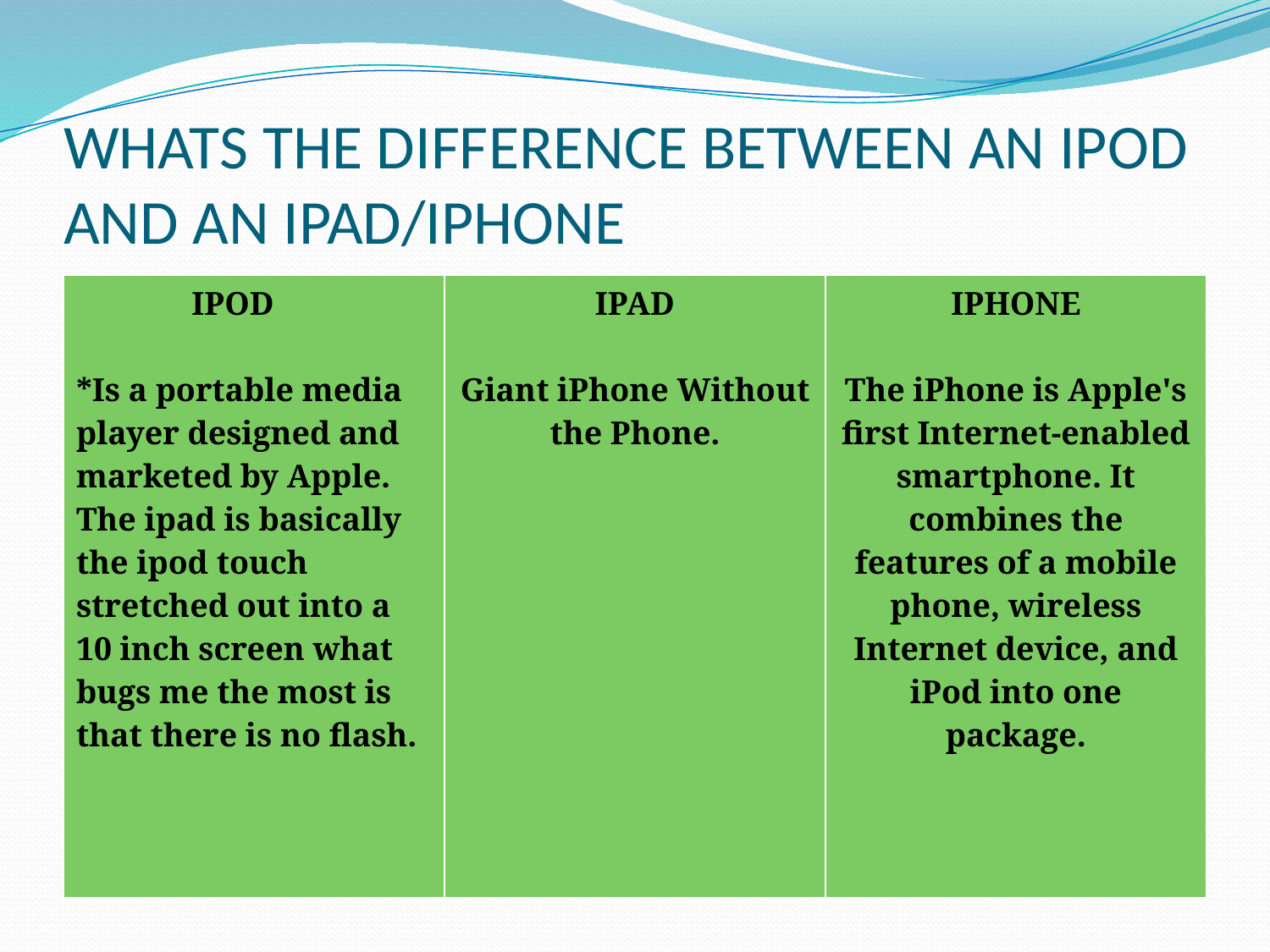

# WHATS THE DIFFERENCE BETWEEN AN IPOD AND AN IPAD/IPHONE
| IPOD \*Is a portable media player designed and marketed by Apple. The ipad is basically the ipod touch stretched out into a 10 inch screen what bugs me the most is that there is no flash. | IPAD Giant iPhone Without the Phone. | IPHONE The iPhone is Apple's first Internet-enabled smartphone. It combines the features of a mobile phone, wireless Internet device, and iPod into one package. |
| --- | --- | --- |